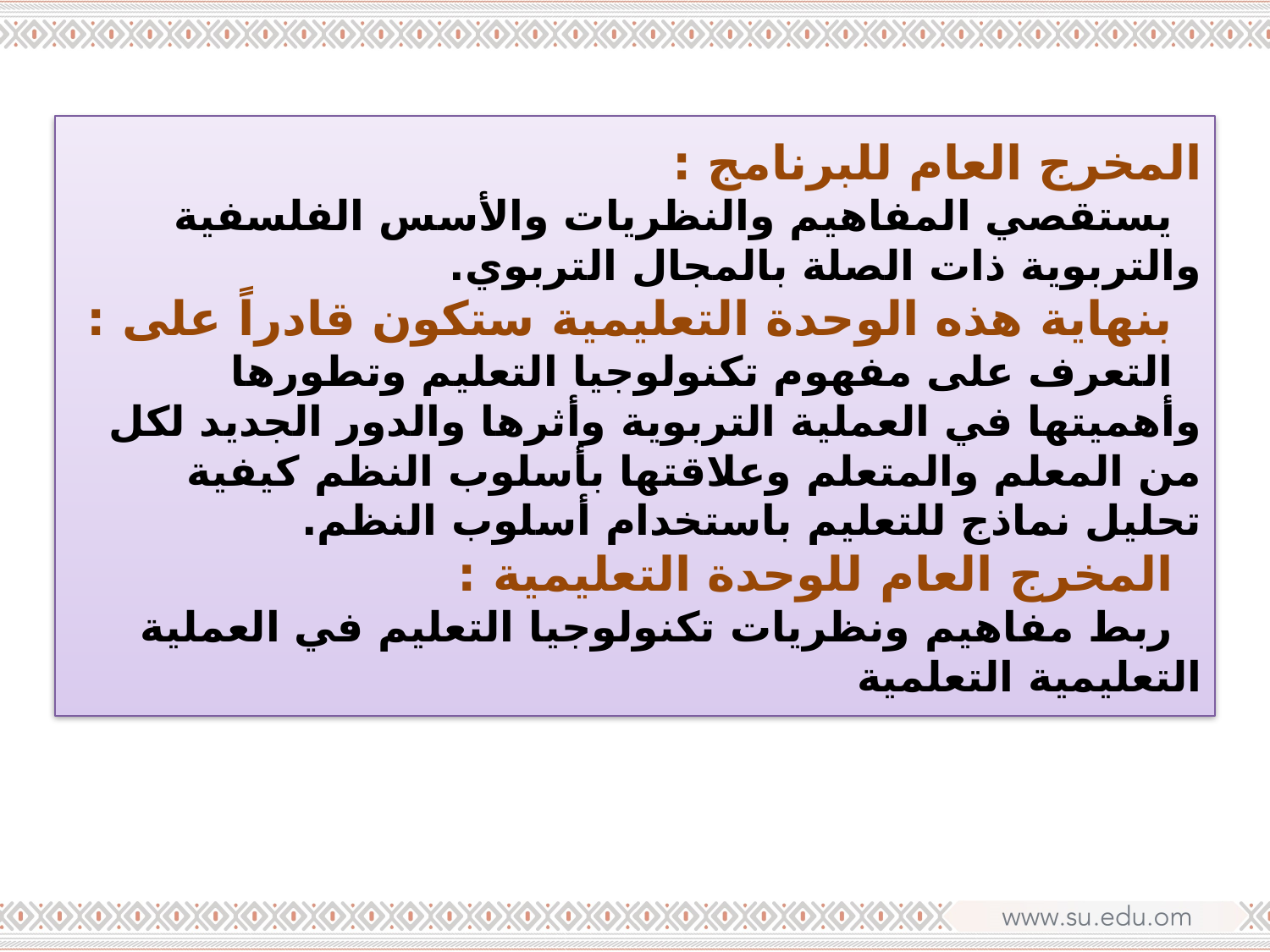

# المخرج العام للبرنامج : يستقصي المفاهيم والنظريات والأسس الفلسفية والتربوية ذات الصلة بالمجال التربوي. بنهاية هذه الوحدة التعليمية ستكون قادراً على : التعرف على مفهوم تكنولوجيا التعليم وتطورها وأهميتها في العملية التربوية وأثرها والدور الجديد لكل من المعلم والمتعلم وعلاقتها بأسلوب النظم كيفية تحليل نماذج للتعليم باستخدام أسلوب النظم. المخرج العام للوحدة التعليمية : ربط مفاهيم ونظريات تكنولوجيا التعليم في العملية التعليمية التعلمية